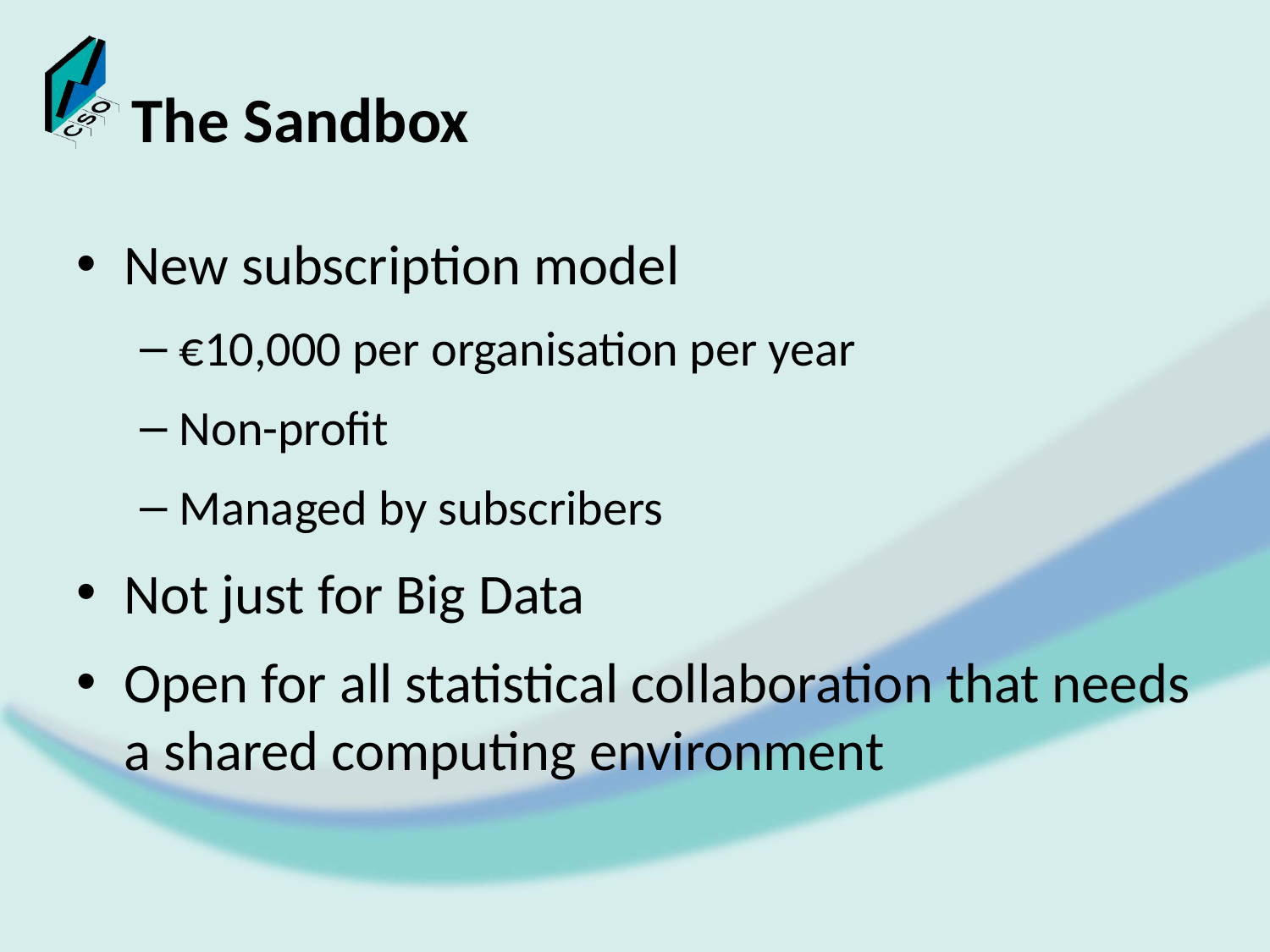

# The Sandbox
New subscription model
€10,000 per organisation per year
Non-profit
Managed by subscribers
Not just for Big Data
Open for all statistical collaboration that needs a shared computing environment